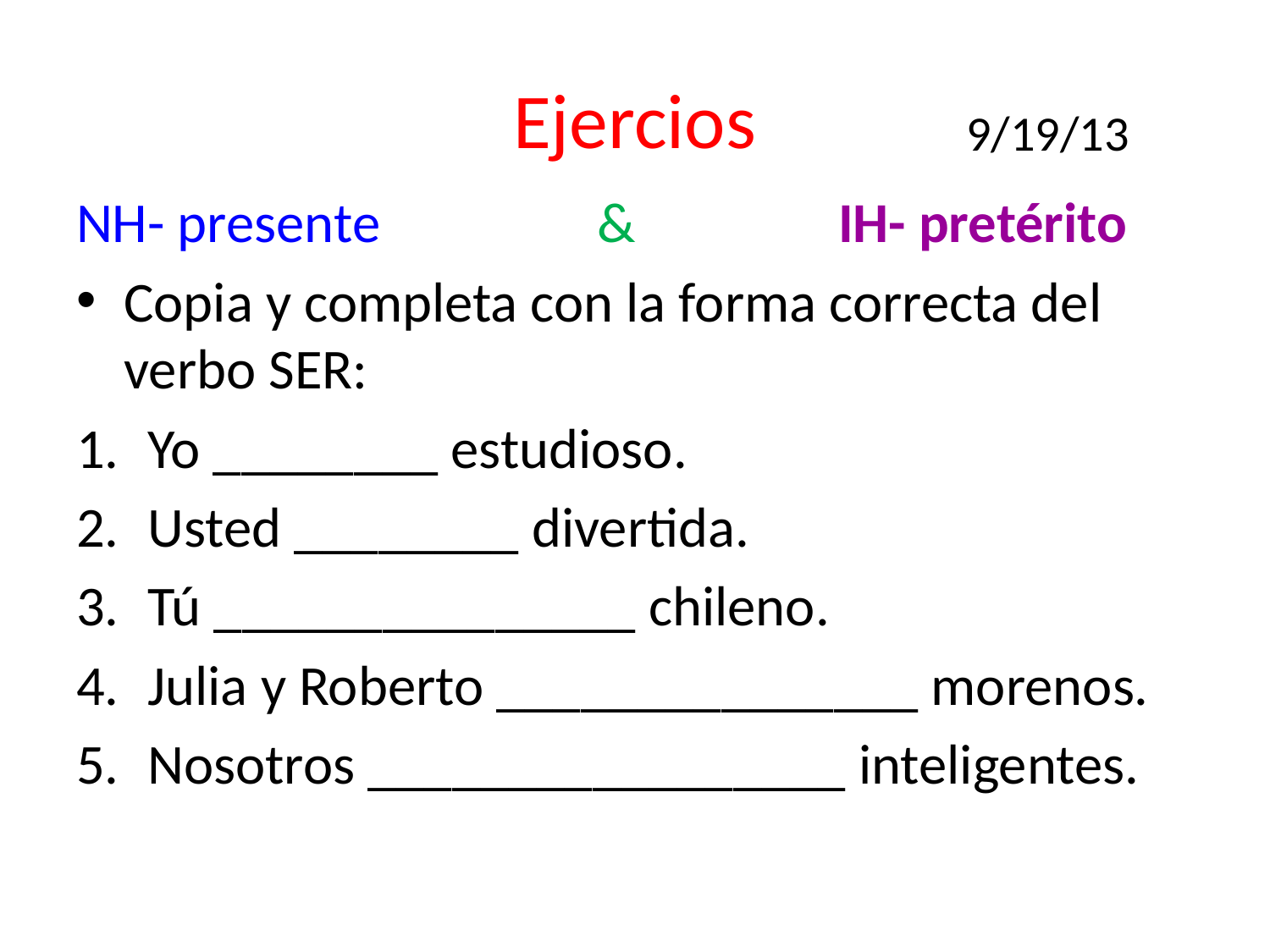

# Ejercios
9/19/13
NH- presente	           &		IH- pretérito
Copia y completa con la forma correcta del verbo SER:
Yo ________ estudioso.
Usted ________ divertida.
Tú _______________ chileno.
Julia y Roberto _______________ morenos.
Nosotros _________________ inteligentes.